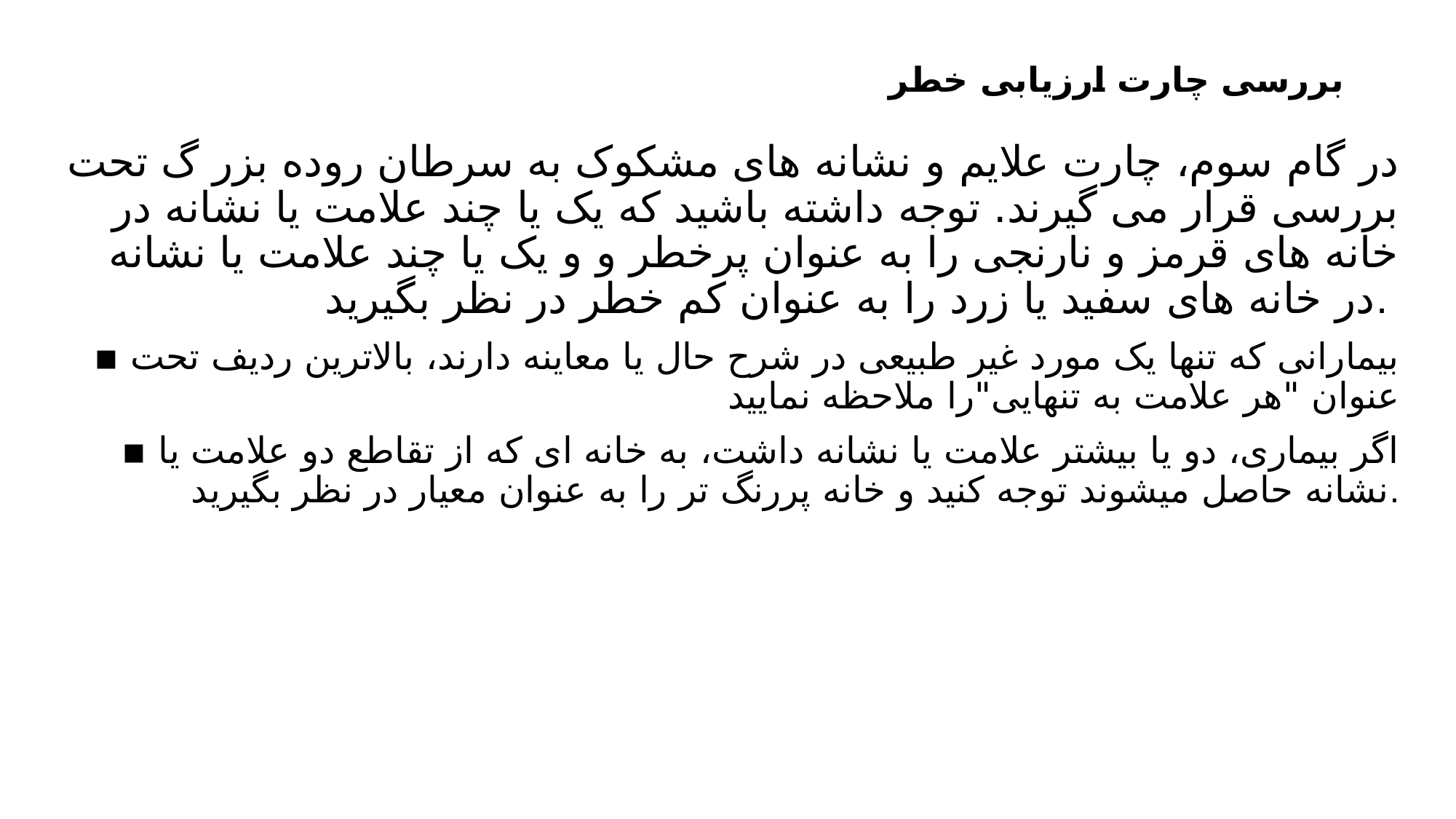

# بررسی چارت ارزیابی خطر
در گام سوم، چارت علایم و نشانه های مشکوک به سرطان روده بزر گ تحت بررسی قرار می گیرند. توجه داشته باشید که یک یا چند علامت یا نشانه در خانه های قرمز و نارنجی را به عنوان پرخطر و و یک یا چند علامت یا نشانه در خانه های سفید یا زرد را به عنوان کم خطر در نظر بگیرید.
▪ بیمارانی که تنها یک مورد غیر طبیعی در شرح حال یا معاینه دارند، بالاترین ردیف تحت عنوان "هر علامت به تنهایی"را ملاحظه نمایید
▪ اگر بیماری، دو یا بیشتر علامت یا نشانه داشت، به خانه ای که از تقاطع دو علامت یا نشانه حاصل میشوند توجه کنید و خانه پررنگ تر را به عنوان معیار در نظر بگیرید.